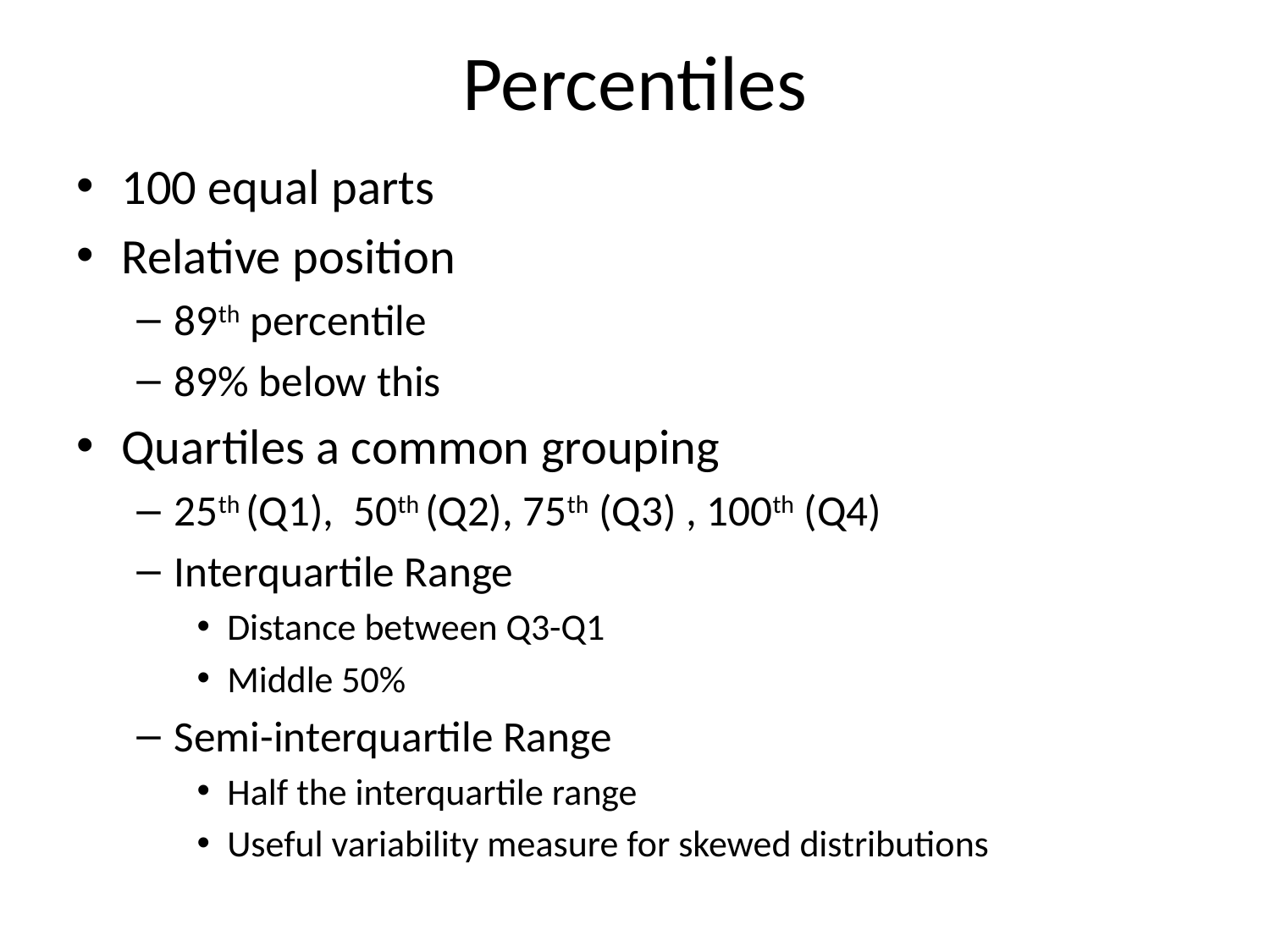

# Percentiles
100 equal parts
Relative position
89th percentile
89% below this
Quartiles a common grouping
25th (Q1),  50th (Q2), 75th (Q3) , 100th (Q4)
Interquartile Range
Distance between Q3-Q1
Middle 50%
Semi-interquartile Range
Half the interquartile range
Useful variability measure for skewed distributions